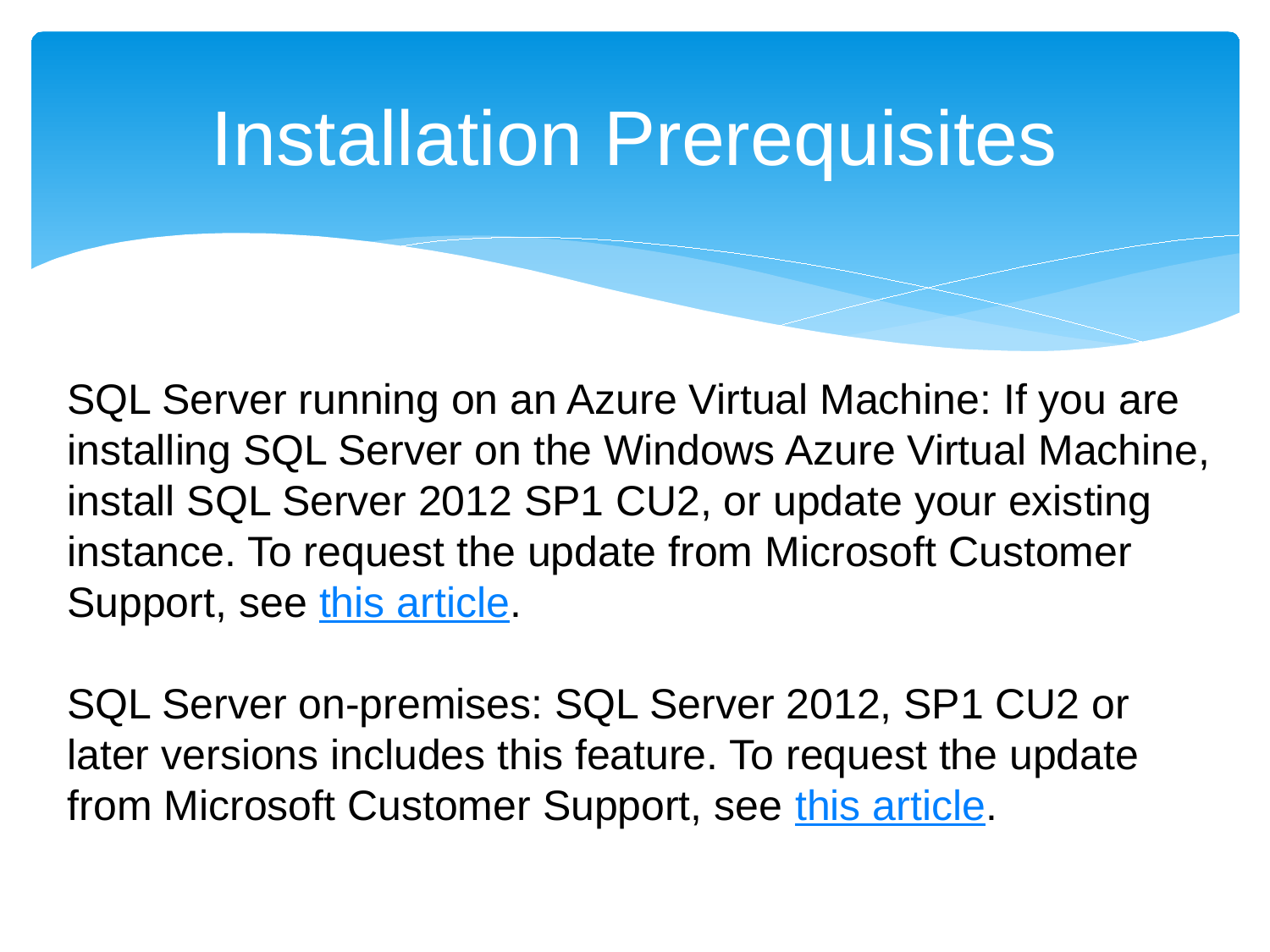

# Installation Prerequisites
SQL Server running on an Azure Virtual Machine: If you are installing SQL Server on the Windows Azure Virtual Machine, install SQL Server 2012 SP1 CU2, or update your existing instance. To request the update from Microsoft Customer Support, see this article.

SQL Server on-premises: SQL Server 2012, SP1 CU2 or later versions includes this feature. To request the update from Microsoft Customer Support, see this article.